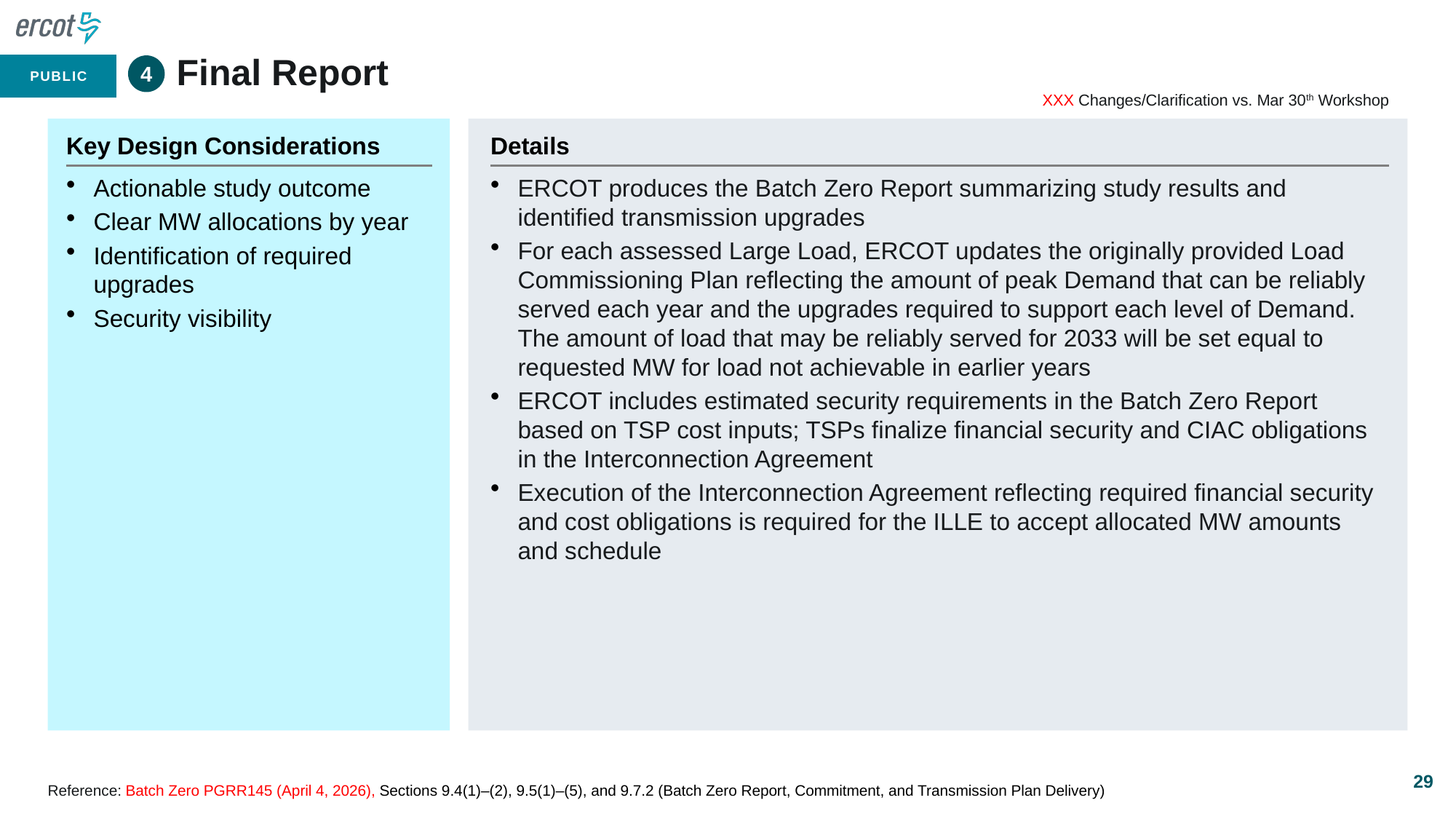

Final Report
4
XXX Changes/Clarification vs. Mar 30th Workshop

Key Design Considerations
Details
Actionable study outcome
Clear MW allocations by year
Identification of required upgrades
Security visibility
ERCOT produces the Batch Zero Report summarizing study results and identified transmission upgrades
For each assessed Large Load, ERCOT updates the originally provided Load Commissioning Plan reflecting the amount of peak Demand that can be reliably served each year and the upgrades required to support each level of Demand.
The amount of load that may be reliably served for 2033 will be set equal to requested MW for load not achievable in earlier years
ERCOT includes estimated security requirements in the Batch Zero Report based on TSP cost inputs; TSPs finalize financial security and CIAC obligations in the Interconnection Agreement
Execution of the Interconnection Agreement reflecting required financial security and cost obligations is required for the ILLE to accept allocated MW amounts and schedule
29
Reference: Batch Zero PGRR145 (April 4, 2026), Sections 9.4(1)–(2), 9.5(1)–(5), and 9.7.2 (Batch Zero Report, Commitment, and Transmission Plan Delivery)